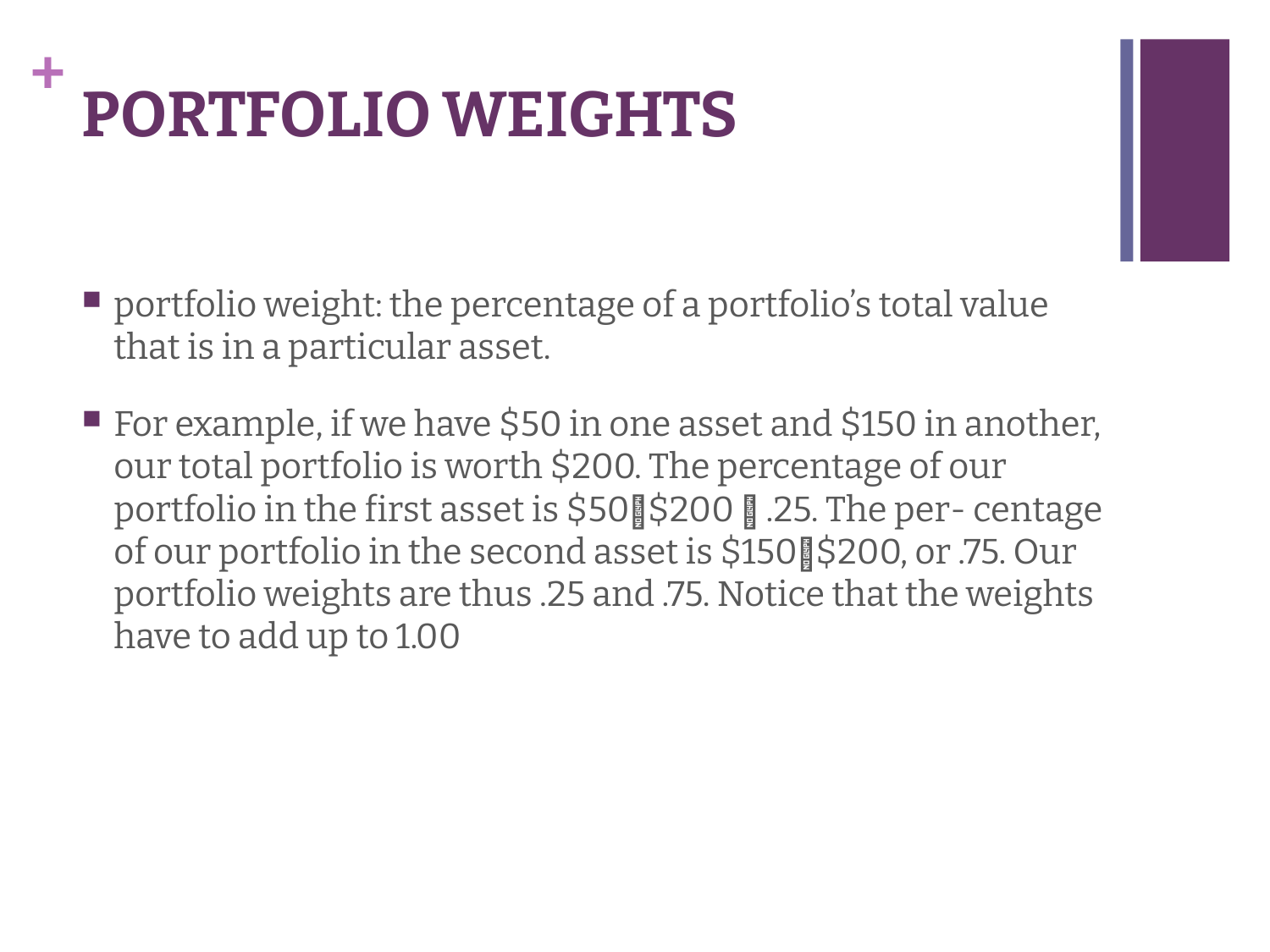

# PORTFOLIO WEIGHTS
portfolio weight: the percentage of a portfolio’s total value that is in a particular asset.
For example, if we have $50 in one asset and $150 in another, our total portfolio is worth $200. The percentage of our portfolio in the first asset is $50􏰙$200 􏰁 .25. The per- centage of our portfolio in the second asset is $150􏰙$200, or .75. Our portfolio weights are thus .25 and .75. Notice that the weights have to add up to 1.00